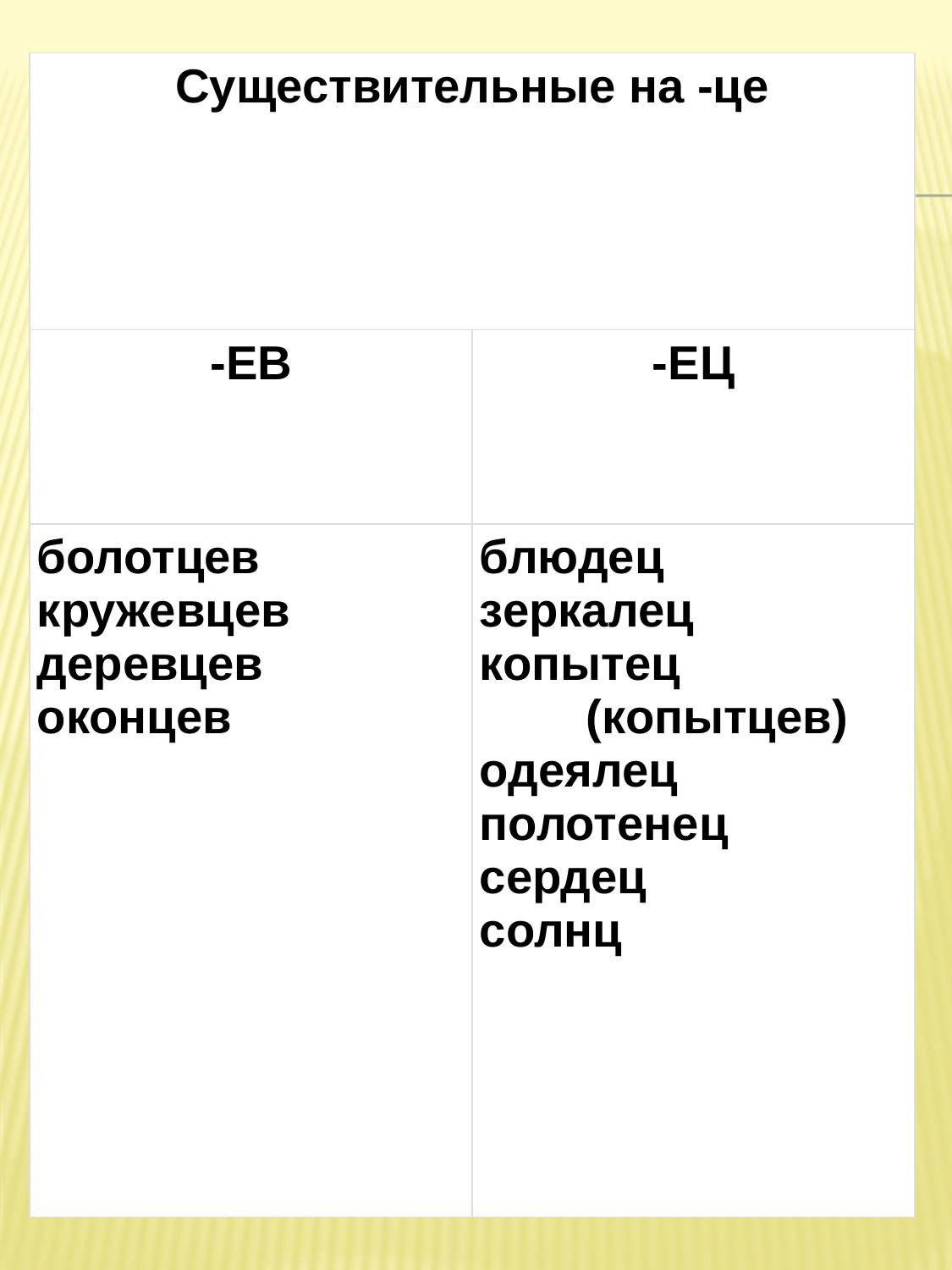

| Существительные на -це |  |
| --- | --- |
| -ЕВ | -ЕЦ |
| болотцев кружевцев  деревцев оконцев | блюдец зеркалец копытец (копытцев) одеялец полотенец сердец солнц |